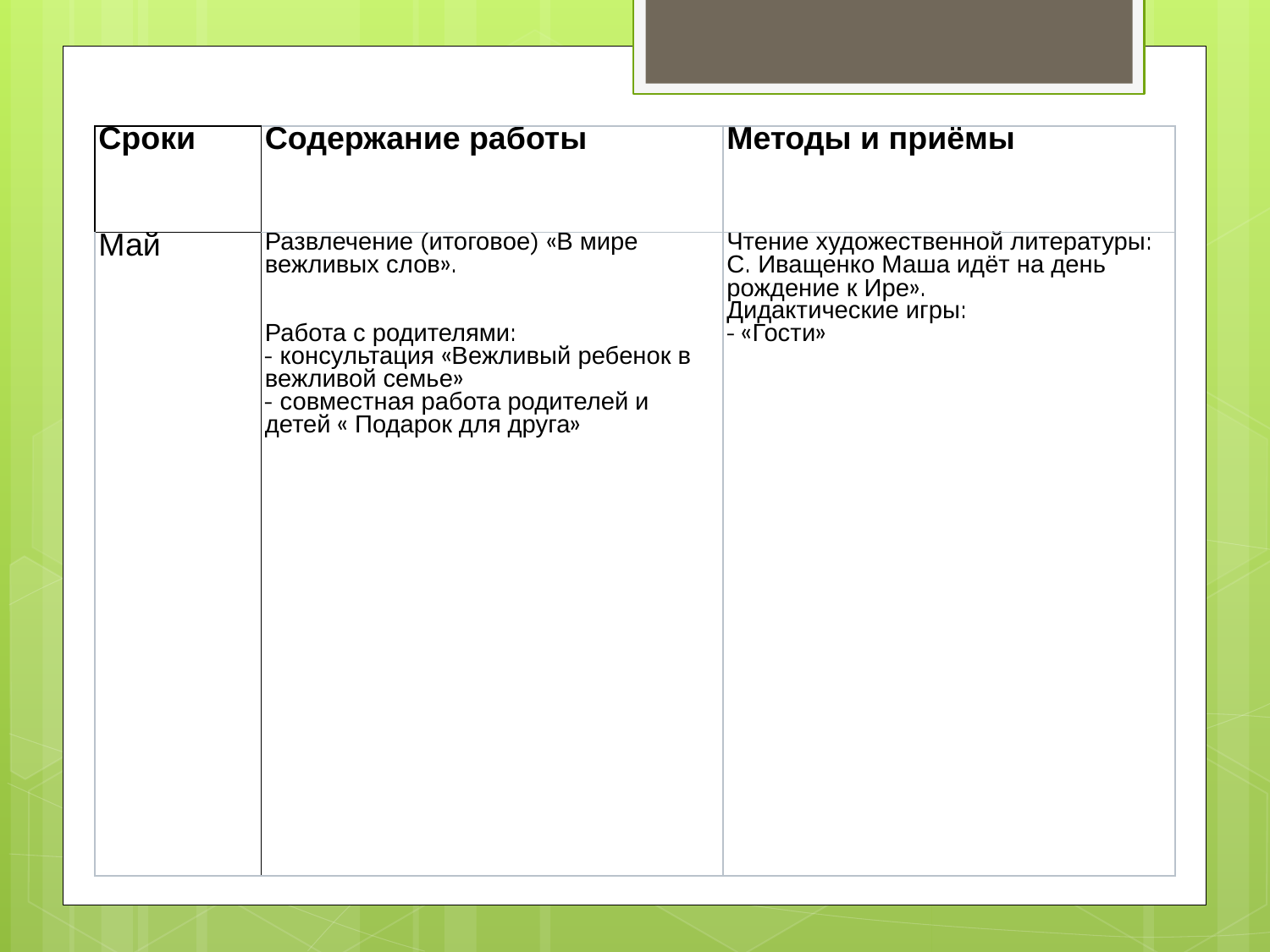

| Сроки | Содержание работы | Методы и приёмы |
| --- | --- | --- |
| Май | Развлечение (итоговое) «В мире вежливых слов».      Работа с родителями: - консультация «Вежливый ребенок в вежливой семье» - совместная работа родителей и детей « Подарок для друга» | Чтение художественной литературы: С. Иващенко Маша идёт на день рождение к Ире». Дидактические игры: - «Гости» |